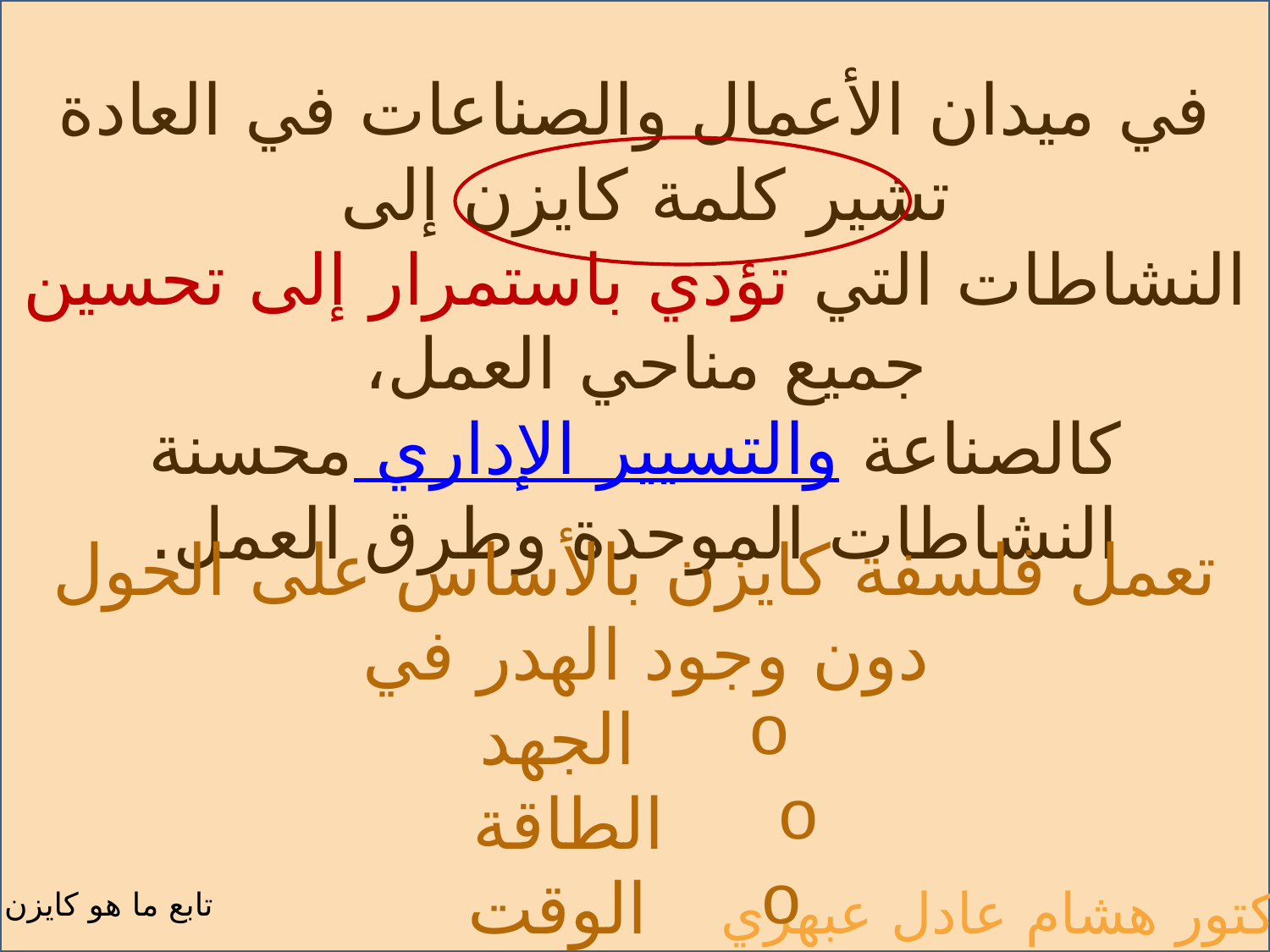

في ميدان الأعمال والصناعات في العادة تشير كلمة كايزن إلى
النشاطات التي تؤدي باستمرار إلى تحسين جميع مناحي العمل،
كالصناعة والتسيير الإداري محسنة النشاطات الموحدة وطرق العمل.

تعمل فلسفة كايزن بالأساس على الحول دون وجود الهدر في
     الجهد
     الطاقة
     الوقت
الدكتور هشام عادل عبهري
تابع ما هو كايزن